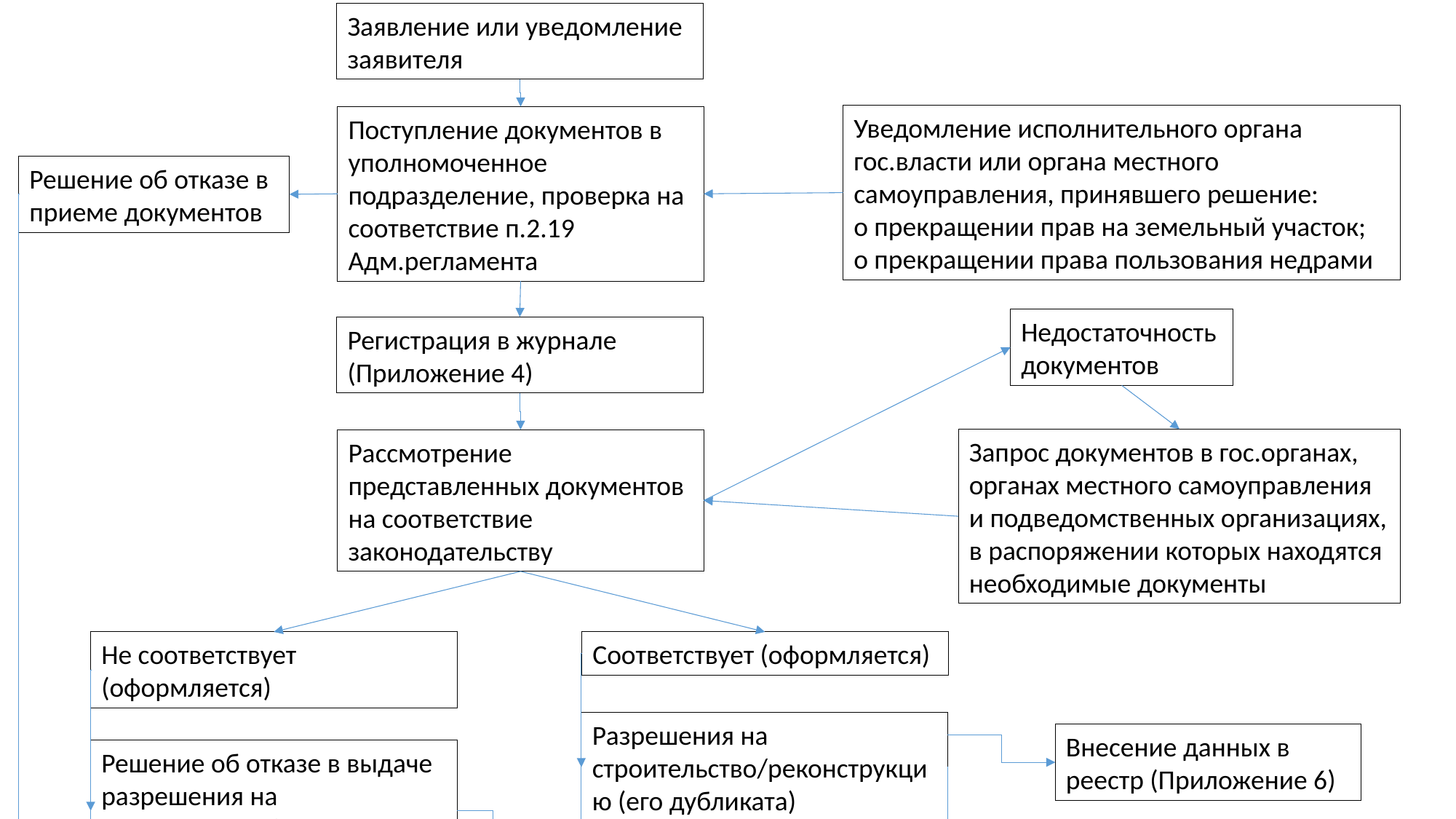

Заявление или уведомление заявителя
Уведомление исполнительного органа гос.власти или органа местного самоуправления, принявшего решение:
о прекращении прав на земельный участок;
о прекращении права пользования недрами
Поступление документов в уполномоченное подразделение, проверка на соответствие п.2.19 Адм.регламента
Решение об отказе в приеме документов
Недостаточность документов
Регистрация в журнале (Приложение 4)
Запрос документов в гос.органах, органах местного самоуправления и подведомственных организациях, в распоряжении которых находятся необходимые документы
Рассмотрение представленных документов на соответствие законодательству
Не соответствует (оформляется)
Соответствует (оформляется)
Разрешения на строительство/реконструкцию (его дубликата)
Внесение данных в реестр (Приложение 6)
Решение об отказе в выдаче разрешения на строительство/реконструкцию
Отметка в разрешении на строительство о продлении срока
Решение об отказе в продлении срока действия разрешения на строительство
Внесение изменений в разрешение на строительство
Решение об отказе во внесение изменений в разрешение на строительство
Решение о прекращении действия разрешения
Заполнение журнала
Выдача (направление) документа (пакета документов)
Направление уведомления о прекращении действия разрешения на строительства, о внесении изменений в разрешение на строительство или об отказе во внесении изменений в разрешение на строительство
Заявитель
федеральный орган исполнительной власти или орган исполнительной власти Республики Марий Эл, осуществляющие государственный надзор при строительстве, реконструкции объекта капитального строительства, в разрешение на строительство которого внесены изменения
орган, осуществляющий государственную регистрацию прав на недвижимое имущество и сделок с ним, по месту нахождения земельного участка, в разрешение на строительство объекта на котором внесены изменения